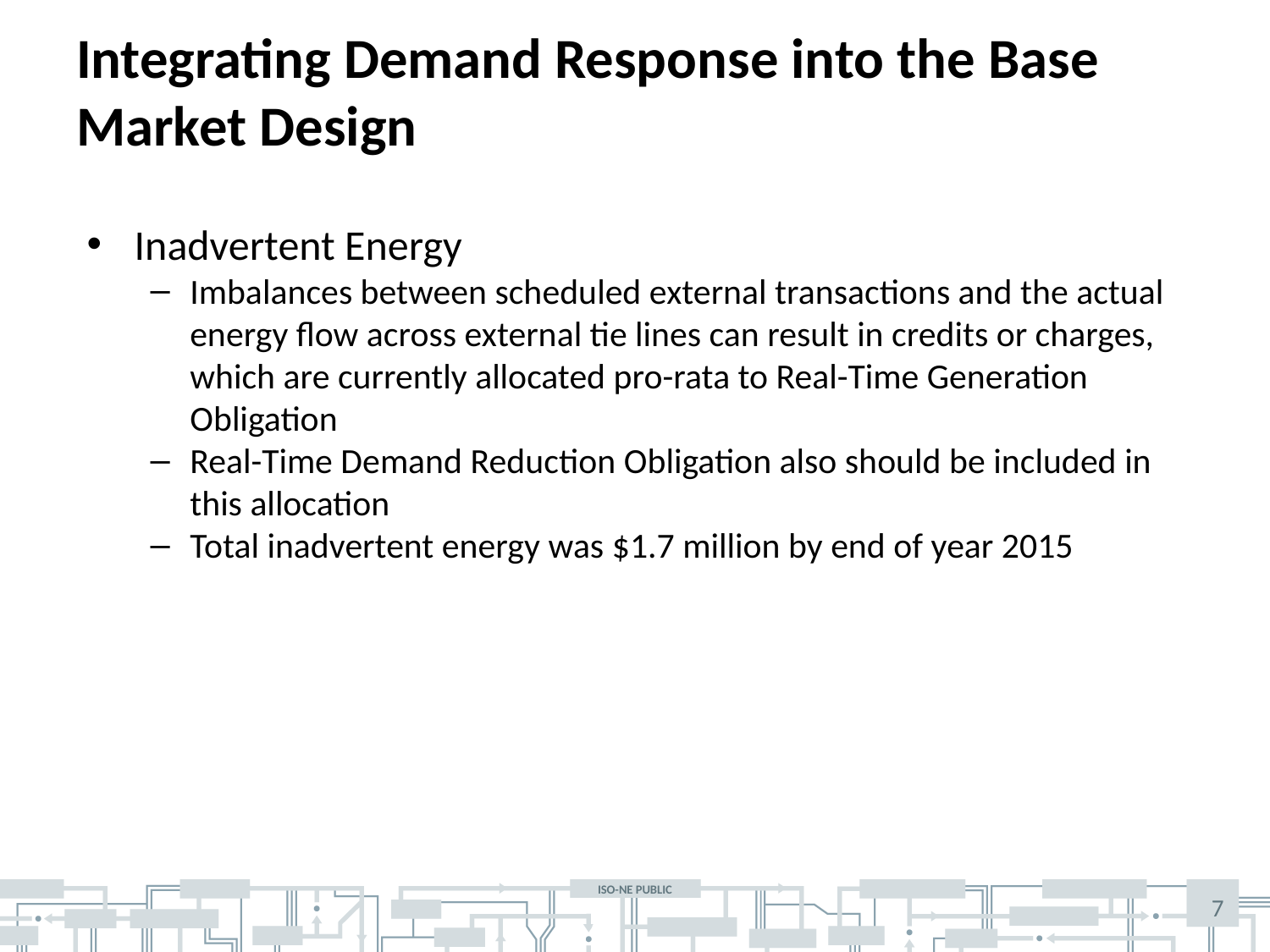

# Integrating Demand Response into the Base Market Design
Inadvertent Energy
Imbalances between scheduled external transactions and the actual energy flow across external tie lines can result in credits or charges, which are currently allocated pro-rata to Real-Time Generation Obligation
Real-Time Demand Reduction Obligation also should be included in this allocation
Total inadvertent energy was $1.7 million by end of year 2015
7